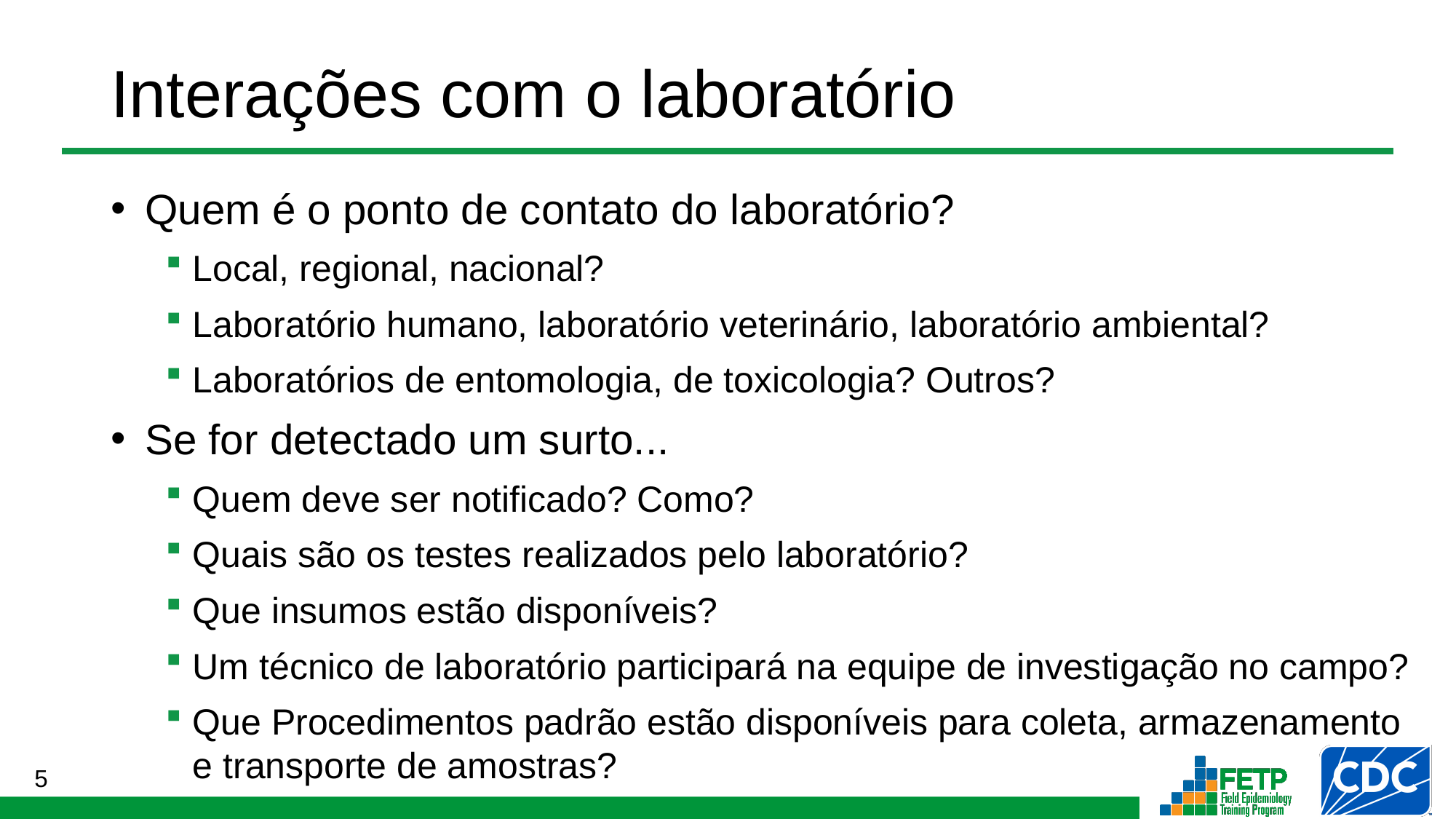

# Interações com o laboratório
Quem é o ponto de contato do laboratório?
Local, regional, nacional?
Laboratório humano, laboratório veterinário, laboratório ambiental?
Laboratórios de entomologia, de toxicologia? Outros?
Se for detectado um surto...
Quem deve ser notificado? Como?
Quais são os testes realizados pelo laboratório?
Que insumos estão disponíveis?
Um técnico de laboratório participará na equipe de investigação no campo?
Que Procedimentos padrão estão disponíveis para coleta, armazenamento e transporte de amostras?